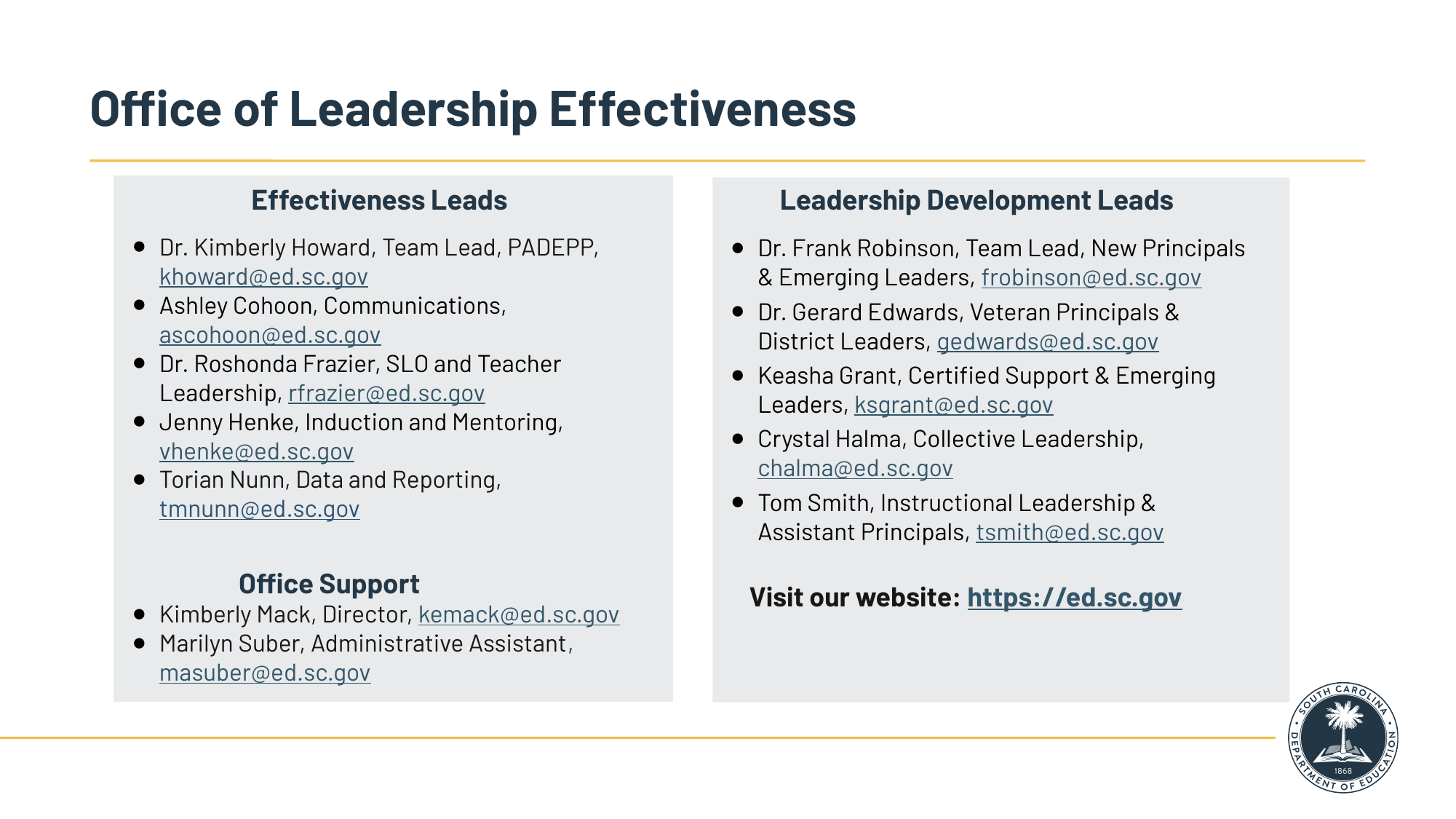

Office of Leadership Effectiveness

Effectiveness Leads
Leadership Development Leads

Dr. Frank Robinson, Team Lead, New Principals & Emerging Leaders, frobinson@ed.sc.gov
Dr. Gerard Edwards, Veteran Principals & District Leaders, gedwards@ed.sc.gov
Keasha Grant, Certified Support & Emerging Leaders, ksgrant@ed.sc.gov
Crystal Halma, Collective Leadership, chalma@ed.sc.gov
Tom Smith, Instructional Leadership & Assistant Principals, tsmith@ed.sc.gov

Visit our website: https://ed.sc.gov

Dr. Kimberly Howard, Team Lead, PADEPP,  khoward@ed.sc.gov
Ashley Cohoon, Communications, ascohoon@ed.sc.gov
Dr. Roshonda Frazier, SLO and Teacher Leadership, rfrazier@ed.sc.gov
Jenny Henke, Induction and Mentoring, vhenke@ed.sc.gov
Torian Nunn, Data and Reporting,  tmnunn@ed.sc.gov

Kimberly Mack, Director, kemack@ed.sc.gov
Marilyn Suber, Administrative Assistant, masuber@ed.sc.gov
Office Support